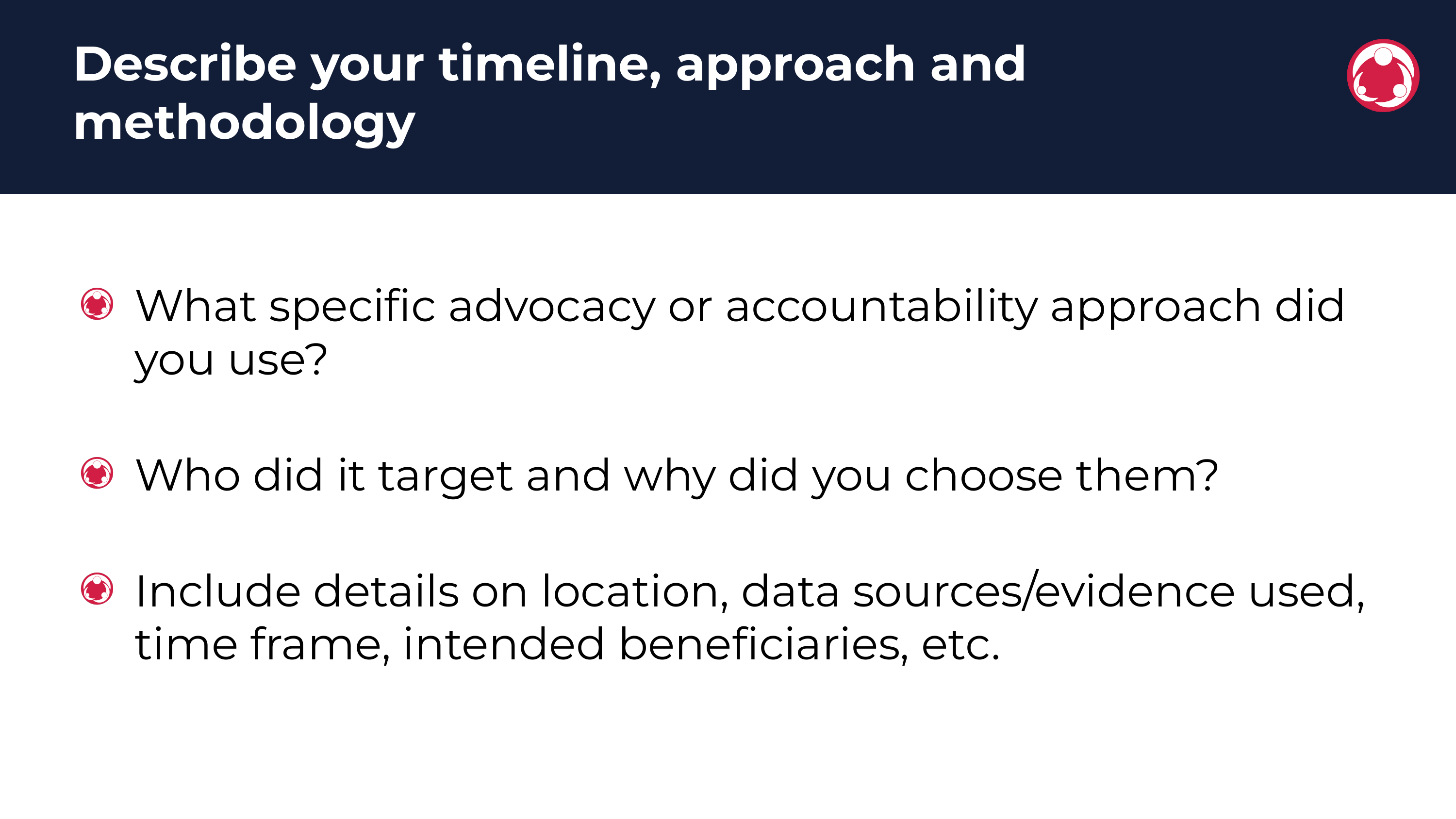

Describe your timeline, approach and methodology

What specific advocacy or accountability approach did you use?
Who did it target and why did you choose them?
Include details on location, data sources/evidence used, time frame, intended beneficiaries, etc.